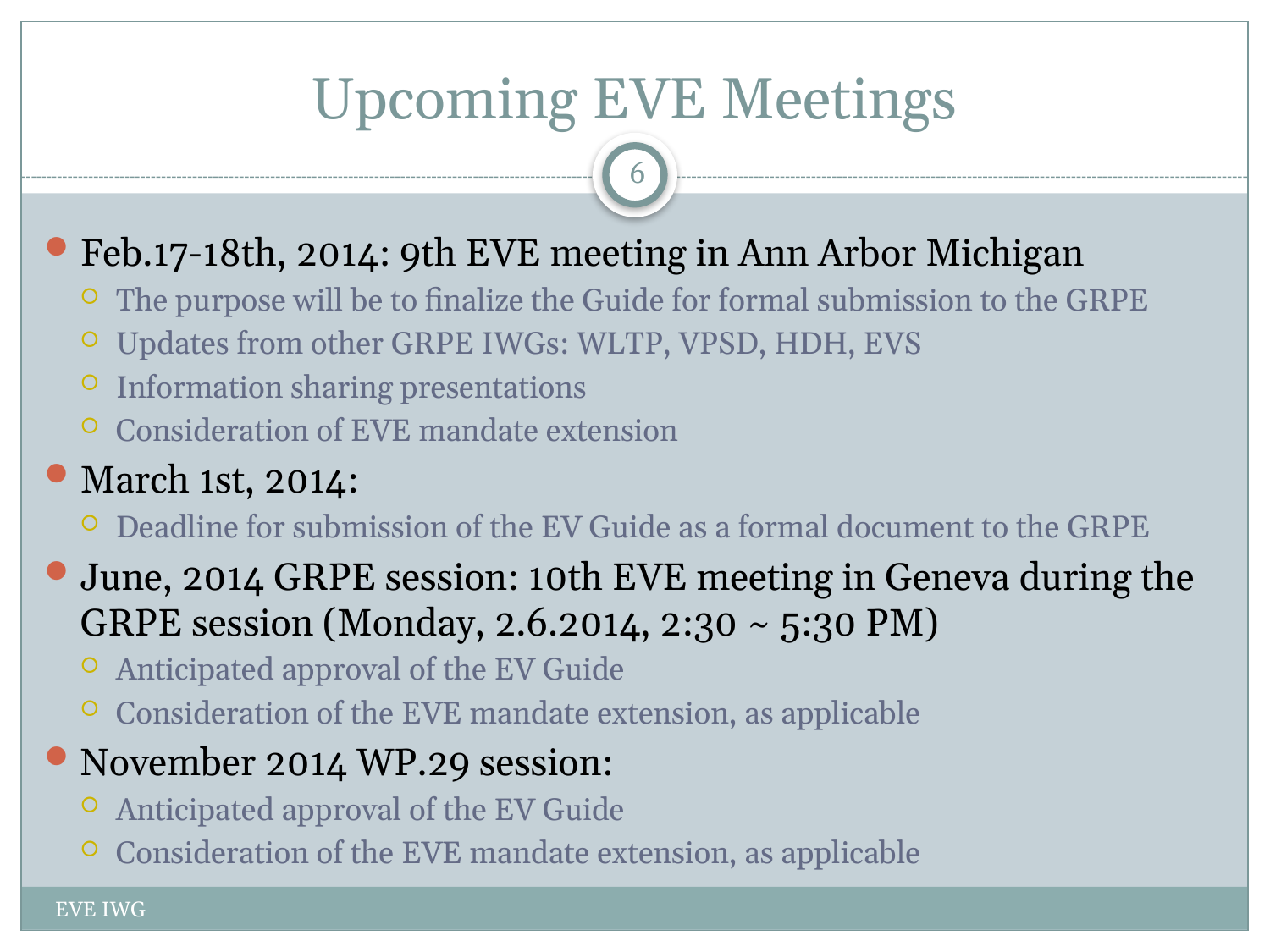

# Upcoming EVE Meetings
6
Feb.17-18th, 2014: 9th EVE meeting in Ann Arbor Michigan
The purpose will be to finalize the Guide for formal submission to the GRPE
Updates from other GRPE IWGs: WLTP, VPSD, HDH, EVS
Information sharing presentations
Consideration of EVE mandate extension
March 1st, 2014:
Deadline for submission of the EV Guide as a formal document to the GRPE
June, 2014 GRPE session: 10th EVE meeting in Geneva during the GRPE session (Monday, 2.6.2014, 2:30 ~ 5:30 PM)
Anticipated approval of the EV Guide
Consideration of the EVE mandate extension, as applicable
November 2014 WP.29 session:
Anticipated approval of the EV Guide
Consideration of the EVE mandate extension, as applicable

EVE IWG